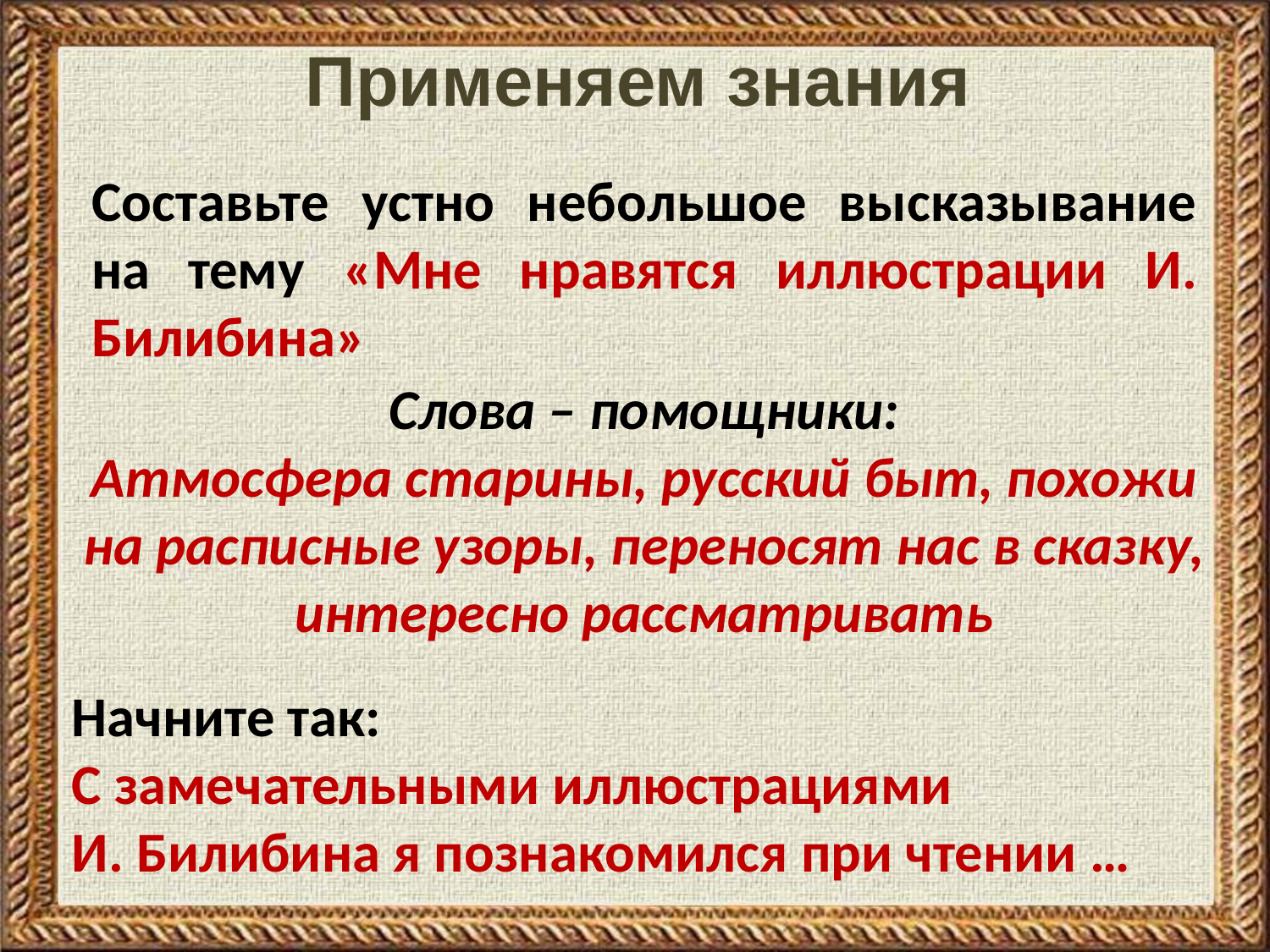

Применяем знания

Составьте устно небольшое высказывание на тему «Мне нравятся иллюстрации И. Билибина»
Слова – помощники:
Атмосфера старины, русский быт, похожи на расписные узоры, переносят нас в сказку, интересно рассматривать
Начните так:
С замечательными иллюстрациями                 И. Билибина я познакомился при чтении …